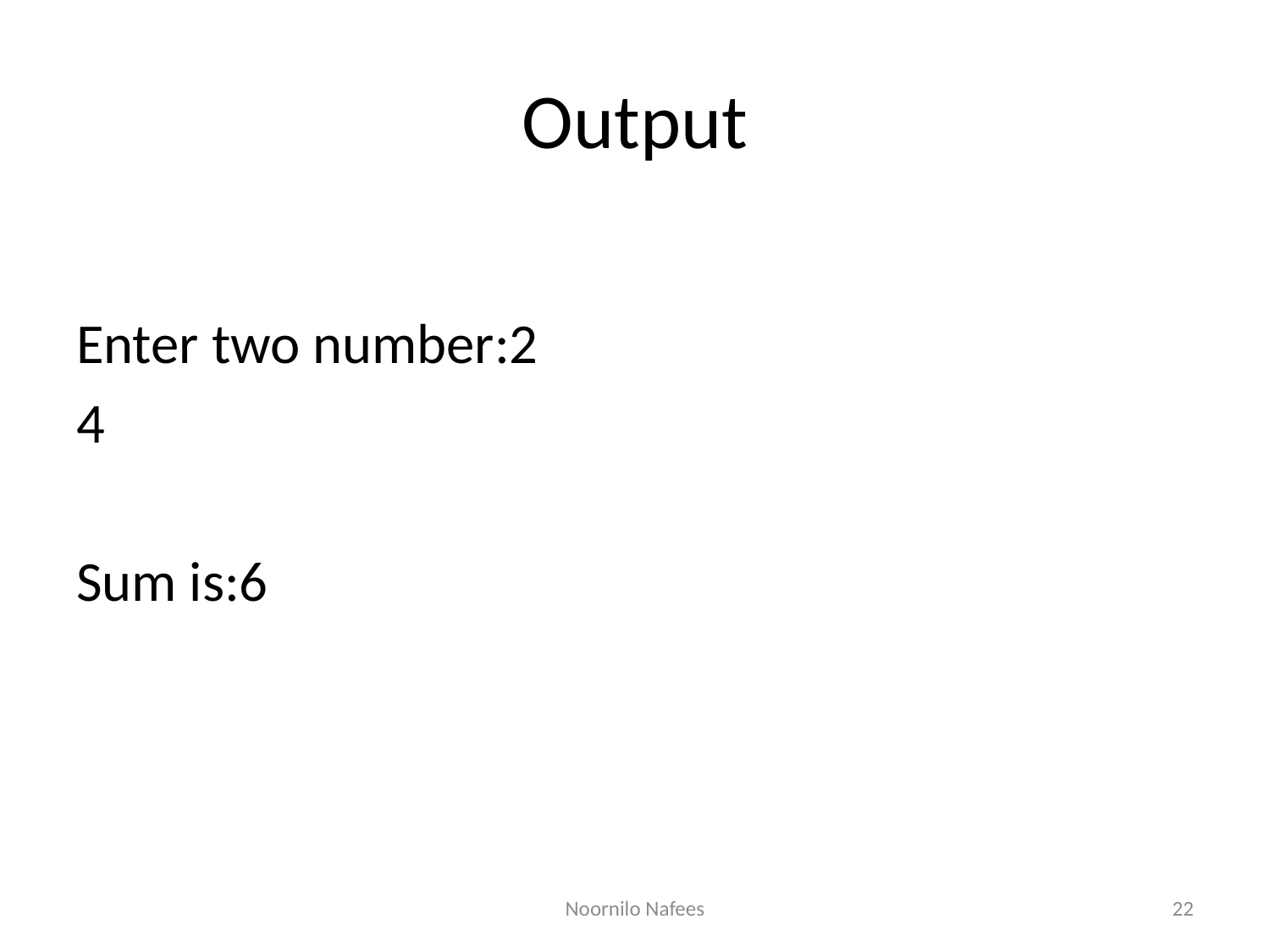

# Output

Enter two number:2
4

Sum is:6

Noornilo Nafees
22